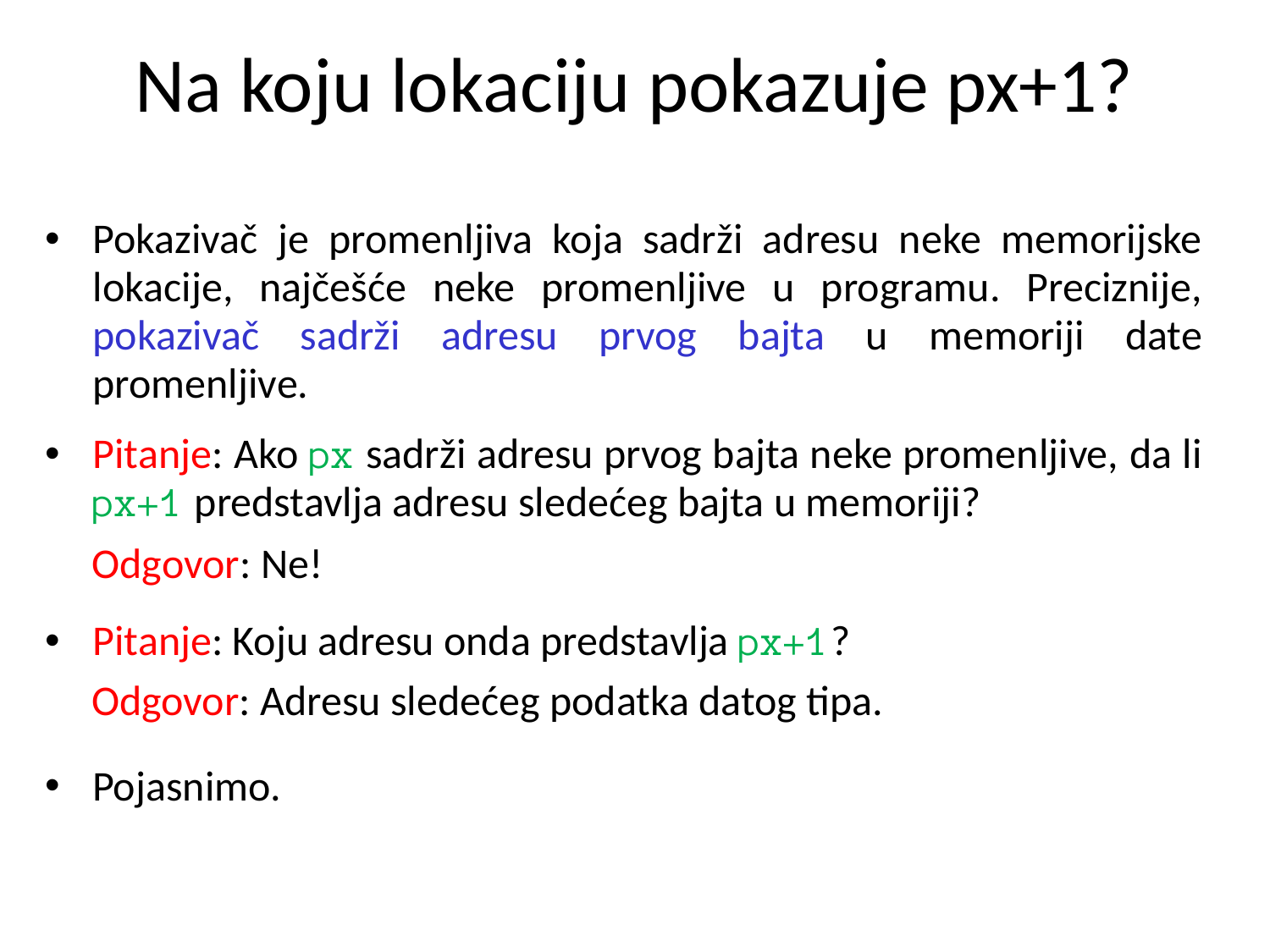

# Na koju lokaciju pokazuje px+1?
Pokazivač je promenljiva koja sadrži adresu neke memorijske lokacije, najčešće neke promenljive u programu. Preciznije, pokazivač sadrži adresu prvog bajta u memoriji date promenljive.
Pitanje: Ako px sadrži adresu prvog bajta neke promenljive, da li px+1 predstavlja adresu sledećeg bajta u memoriji?
Odgovor: Ne!
Pitanje: Koju adresu onda predstavlja px+1?
Odgovor: Adresu sledećeg podatka datog tipa.
Pojasnimo.